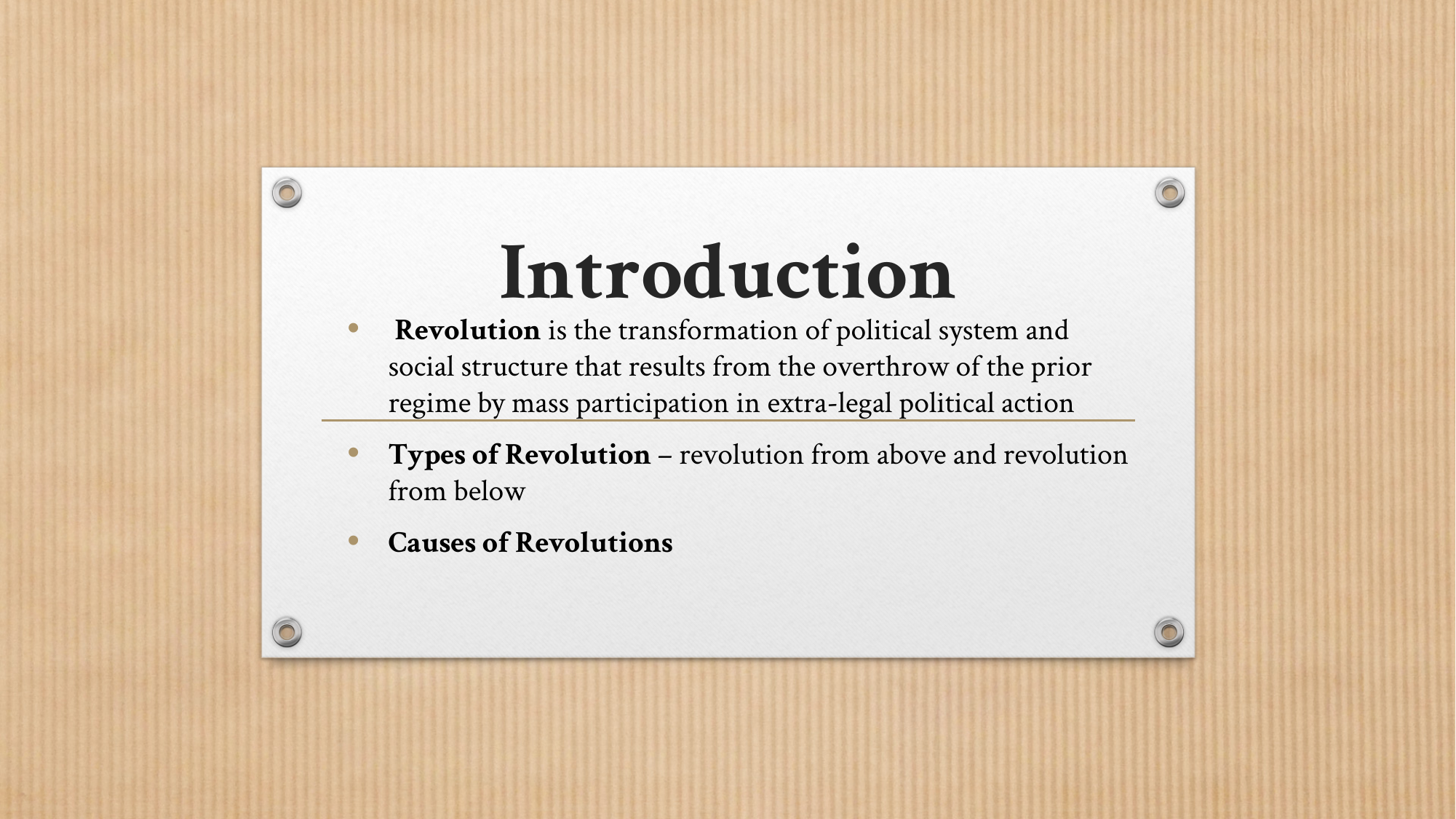

# Introduction
 Revolution is the transformation of political system and social structure that results from the overthrow of the prior regime by mass participation in extra-legal political action
Types of Revolution – revolution from above and revolution from below
Causes of Revolutions